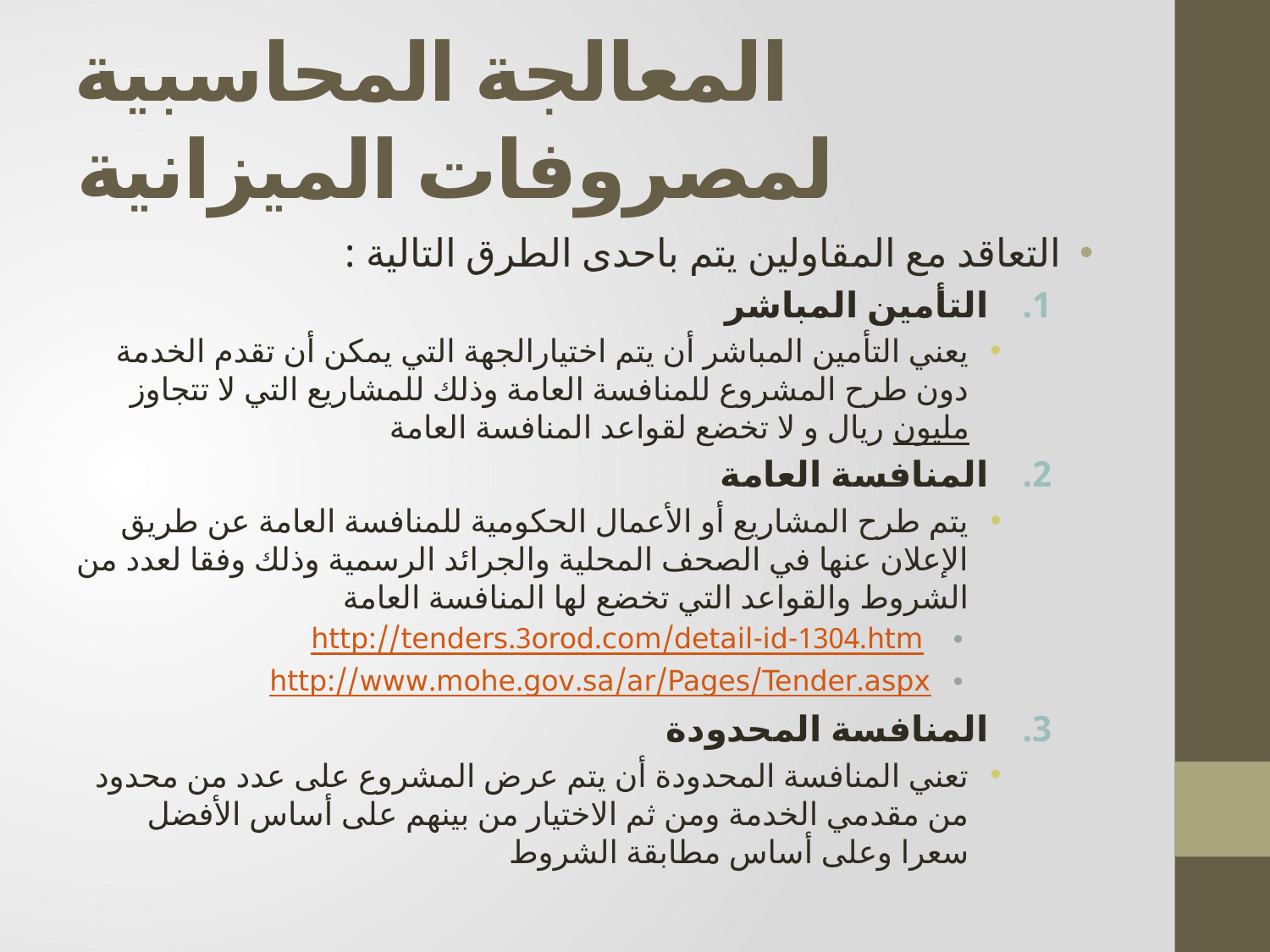

# المعالجة المحاسبية لمصروفات الميزانية
التعاقد مع المقاولين يتم باحدى الطرق التالية :
التأمين المباشر
يعني التأمين المباشر أن يتم اختيارالجهة التي يمكن أن تقدم الخدمة دون طرح المشروع للمنافسة العامة وذلك للمشاريع التي لا تتجاوز مليون ريال و لا تخضع لقواعد المنافسة العامة
المنافسة العامة
يتم طرح المشاريع أو الأعمال الحكومية للمنافسة العامة عن طريق الإعلان عنها في الصحف المحلية والجرائد الرسمية وذلك وفقا لعدد من الشروط والقواعد التي تخضع لها المنافسة العامة
 http://tenders.3orod.com/detail-id-1304.htm
http://www.mohe.gov.sa/ar/Pages/Tender.aspx
المنافسة المحدودة
تعني المنافسة المحدودة أن يتم عرض المشروع على عدد من محدود من مقدمي الخدمة ومن ثم الاختيار من بينهم على أساس الأفضل سعرا وعلى أساس مطابقة الشروط